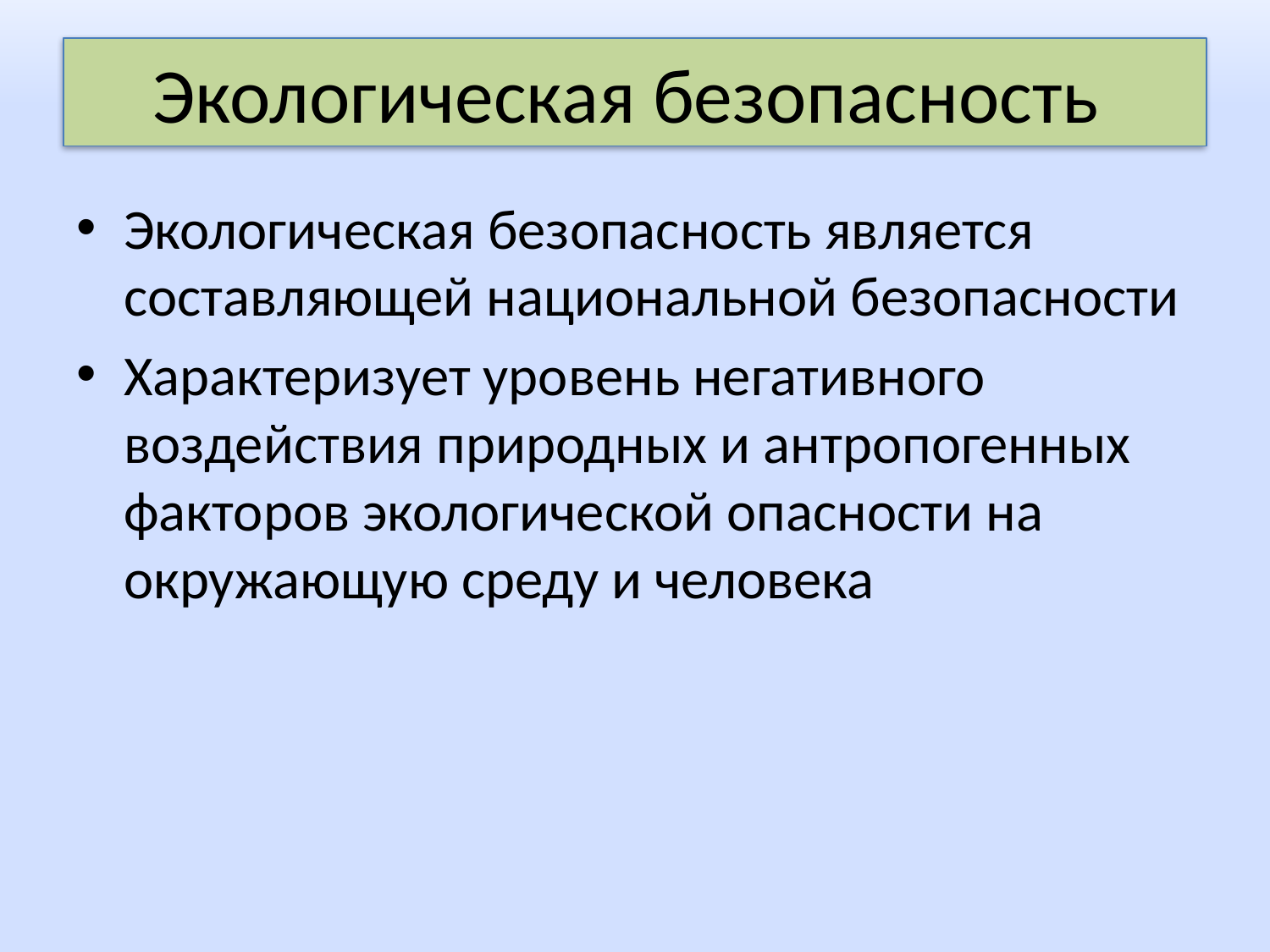

# Экологическая безопасность
Экологическая безопасность является составляющей национальной безопасности
Характеризует уровень негативного воздействия природных и антропогенных факторов экологической опасности на окружающую среду и человека